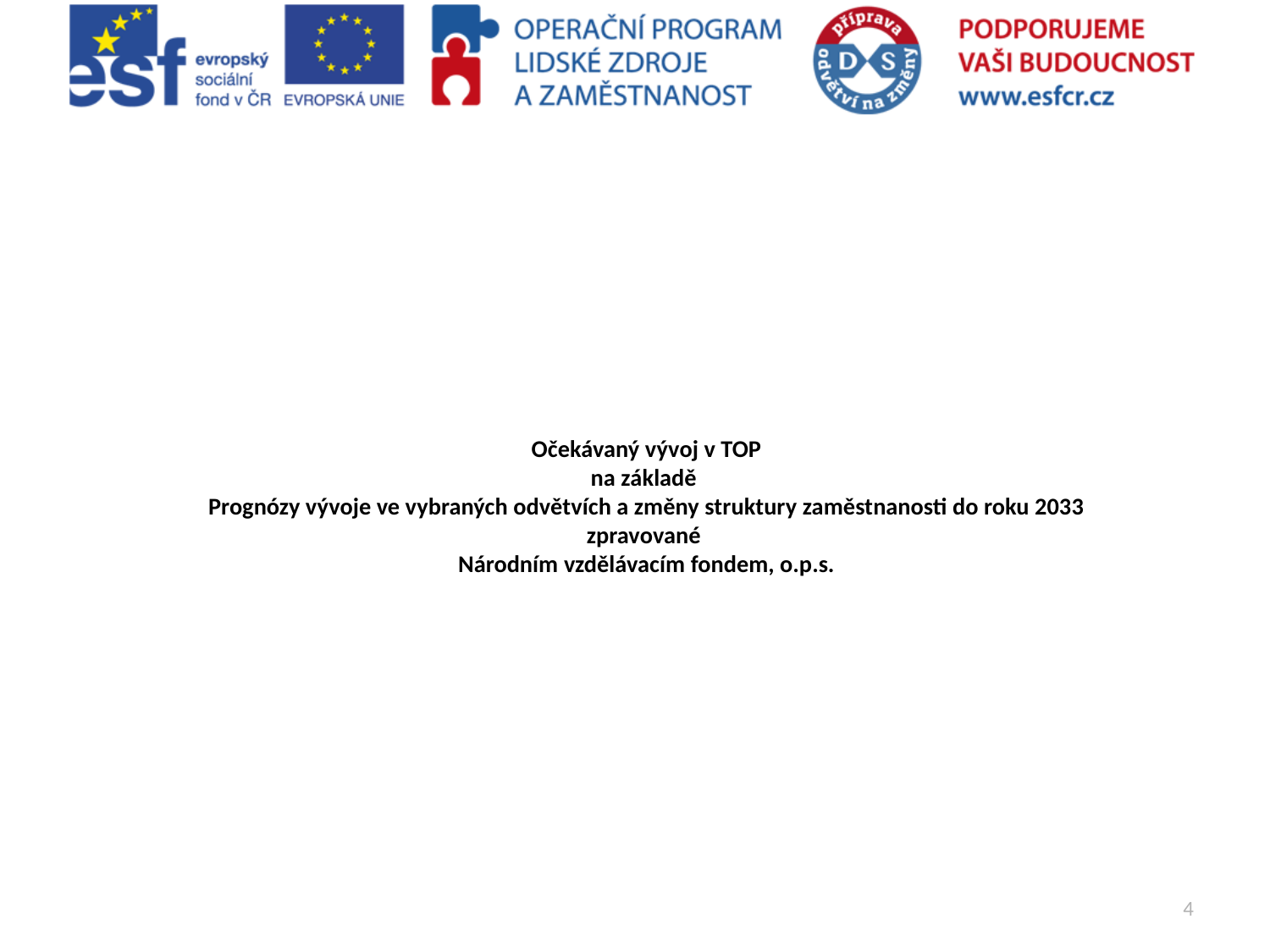

# Očekávaný vývoj v TOP na základě Prognózy vývoje ve vybraných odvětvích a změny struktury zaměstnanosti do roku 2033 zpravované Národním vzdělávacím fondem, o.p.s.
4